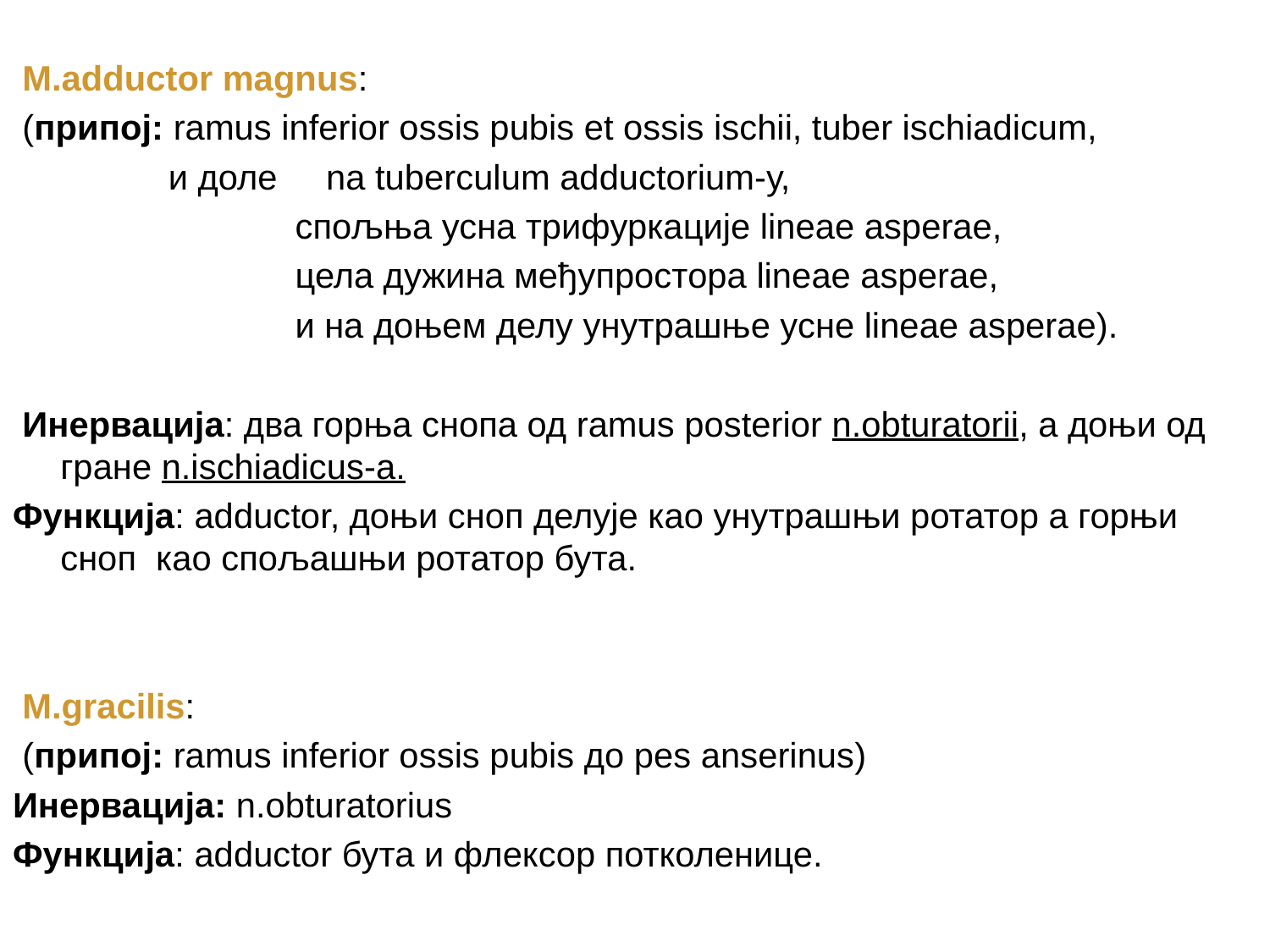

M.adductor magnus:
 (припој: ramus inferior ossis pubis et ossis ischii, tuber ischiadicum,
                и доле     na tuberculum adductorium-у,
                             спољња усна трифуркације lineae asperae,
                             цела дужина међупростора lineae asperae,
                             и на доњем делу унутрашње усне lineae asperae).

 Инервација: два горња снопа од ramus posterior n.obturatorii, a доњи од гране n.ischiadicus-a.
Функција: adductor, доњи сноп делује као унутрашњи ротатор а горњи сноп  као спољашњи ротатор бута.

 M.gracilis:
 (припој: ramus inferior ossis pubis дo pes anserinus)
Инервација: n.obturatorius
Функција: adductor бута и флексор потколенице.